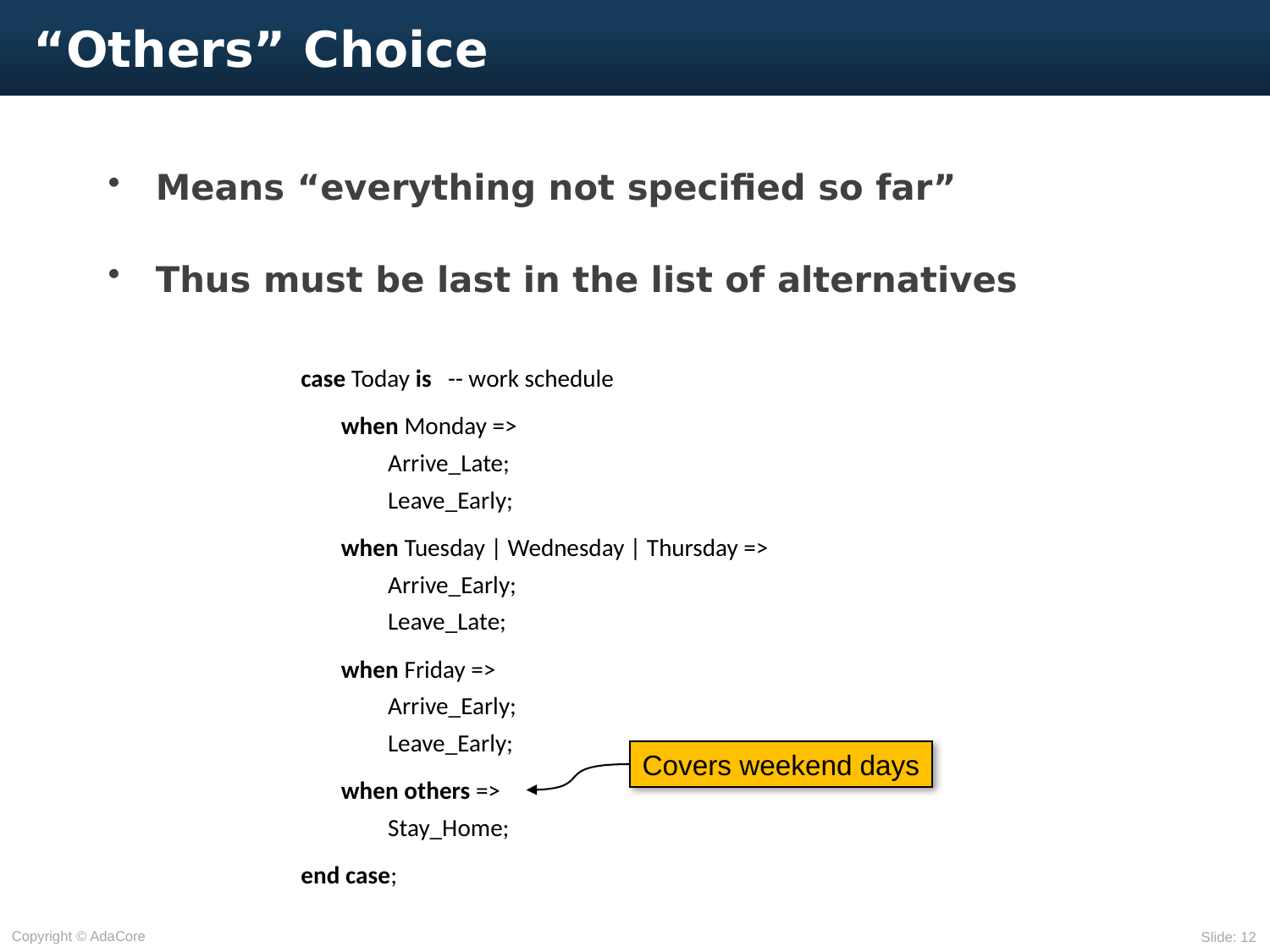

# “Others” Choice
Means “everything not specified so far”
Thus must be last in the list of alternatives
case Today is   -- work schedule
	when Monday =>
		Arrive_Late;
		Leave_Early;
	when Tuesday | Wednesday | Thursday =>
		Arrive_Early;
		Leave_Late;
	when Friday =>
		Arrive_Early;
		Leave_Early;
	when others =>
		Stay_Home;
end case;
Covers weekend days